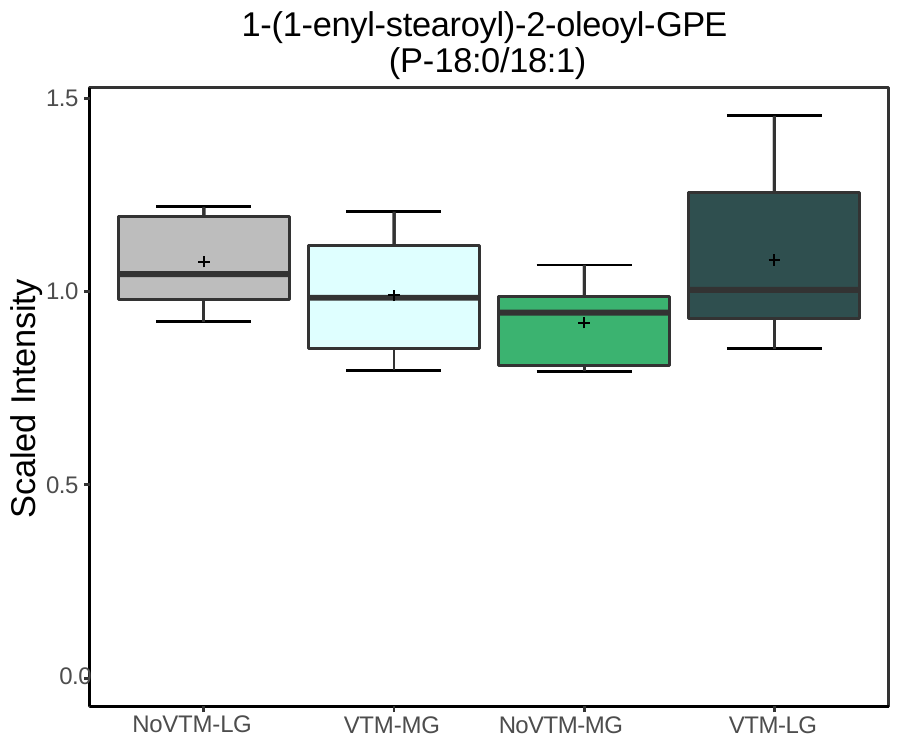

# 1-(1-enyl-stearoyl)-2-oleoyl-GPE (P-18:0/18:1)
1.5

1.0
Scaled Intensity

0.5
0.0
NoVTM-LG
VTM-MG
NoVTM-MG
VTM-LG